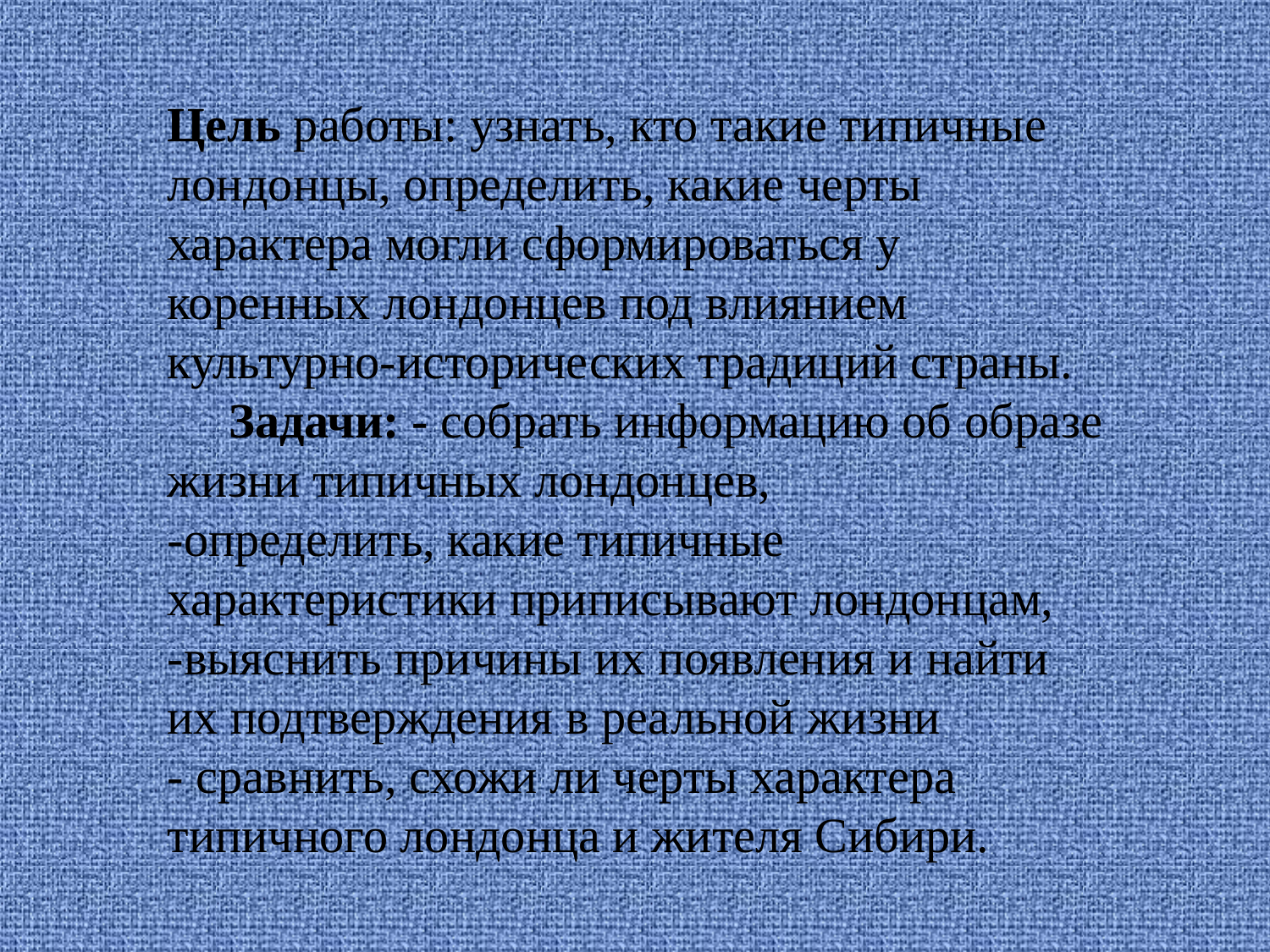

Цель работы: узнать, кто такие типичные лондонцы, определить, какие черты характера могли сформироваться у коренных лондонцев под влиянием культурно-исторических традиций страны.
     Задачи: - собрать информацию об образе жизни типичных лондонцев,
-определить, какие типичные характеристики приписывают лондонцам,
-выяснить причины их появления и найти их подтверждения в реальной жизни
- сравнить, схожи ли черты характера типичного лондонца и жителя Сибири.